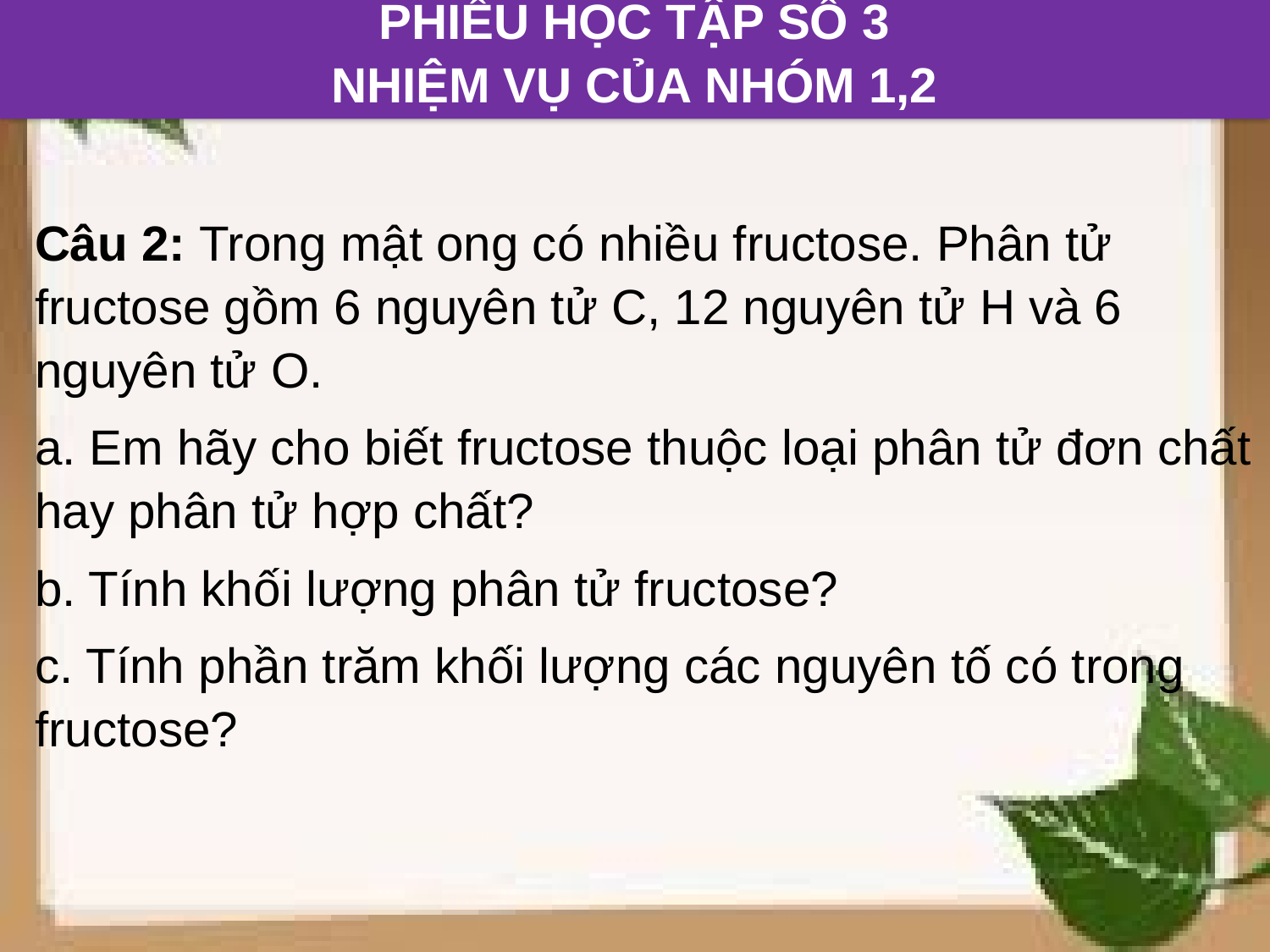

PHIẾU HỌC TẬP SỐ 3
NHIỆM VỤ CỦA NHÓM 1,2
Câu 2: Trong mật ong có nhiều fructose. Phân tử fructose gồm 6 nguyên tử C, 12 nguyên tử H và 6 nguyên tử O.
a. Em hãy cho biết fructose thuộc loại phân tử đơn chất hay phân tử hợp chất?
b. Tính khối lượng phân tử fructose?
c. Tính phần trăm khối lượng các nguyên tố có trong fructose?